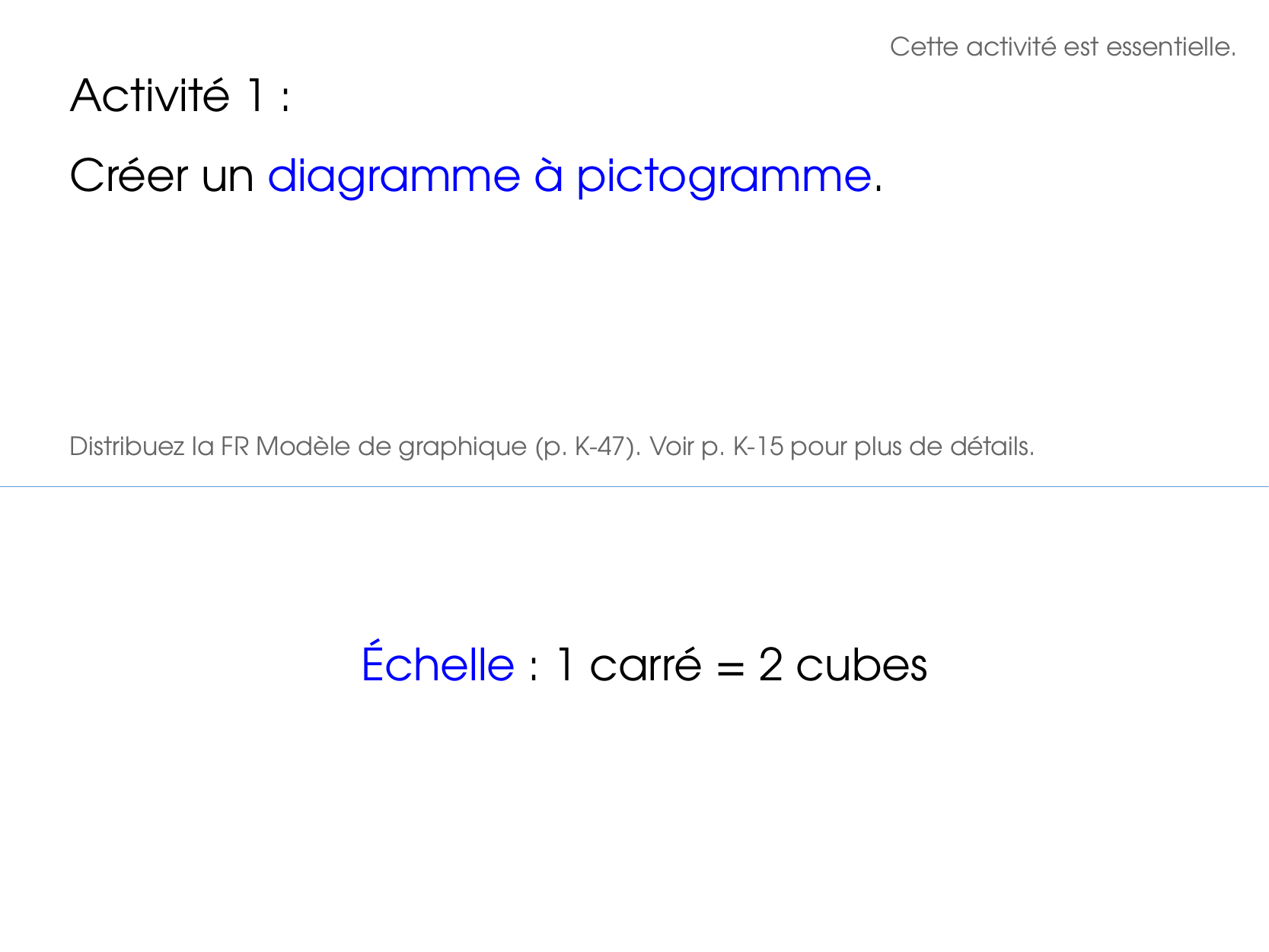

Cette activité est essentielle.
Activité 1 :
Créer un diagramme à pictogramme.
Distribuez la FR Modèle de graphique (p. K-47). Voir p. K-15 pour plus de détails.
Échelle : 1 carré = 2 cubes